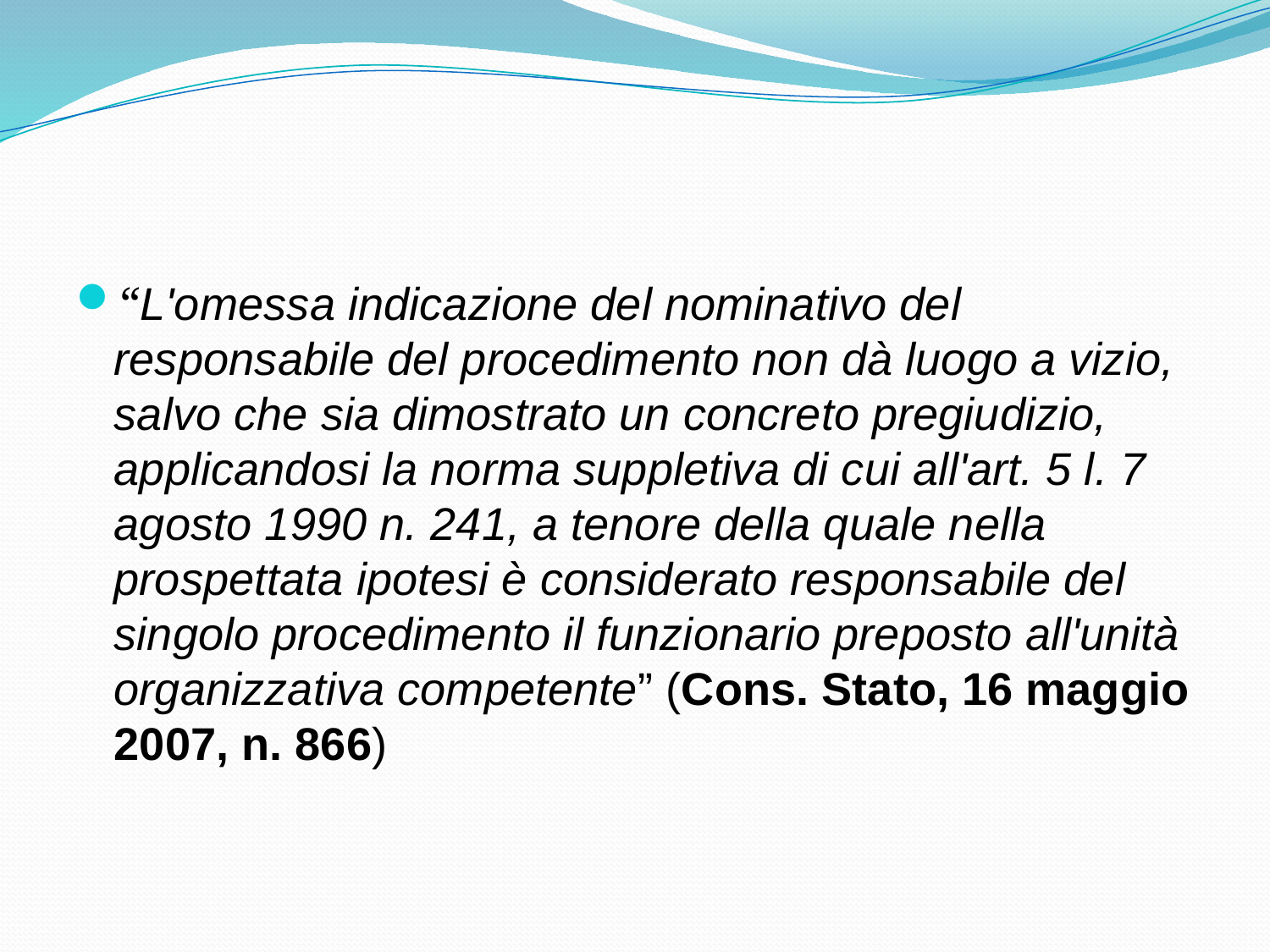

“L'omessa indicazione del nominativo del responsabile del procedimento non dà luogo a vizio, salvo che sia dimostrato un concreto pregiudizio, applicandosi la norma suppletiva di cui all'art. 5 l. 7 agosto 1990 n. 241, a tenore della quale nella prospettata ipotesi è considerato responsabile del singolo procedimento il funzionario preposto all'unità organizzativa competente” (Cons. Stato, 16 maggio 2007, n. 866)